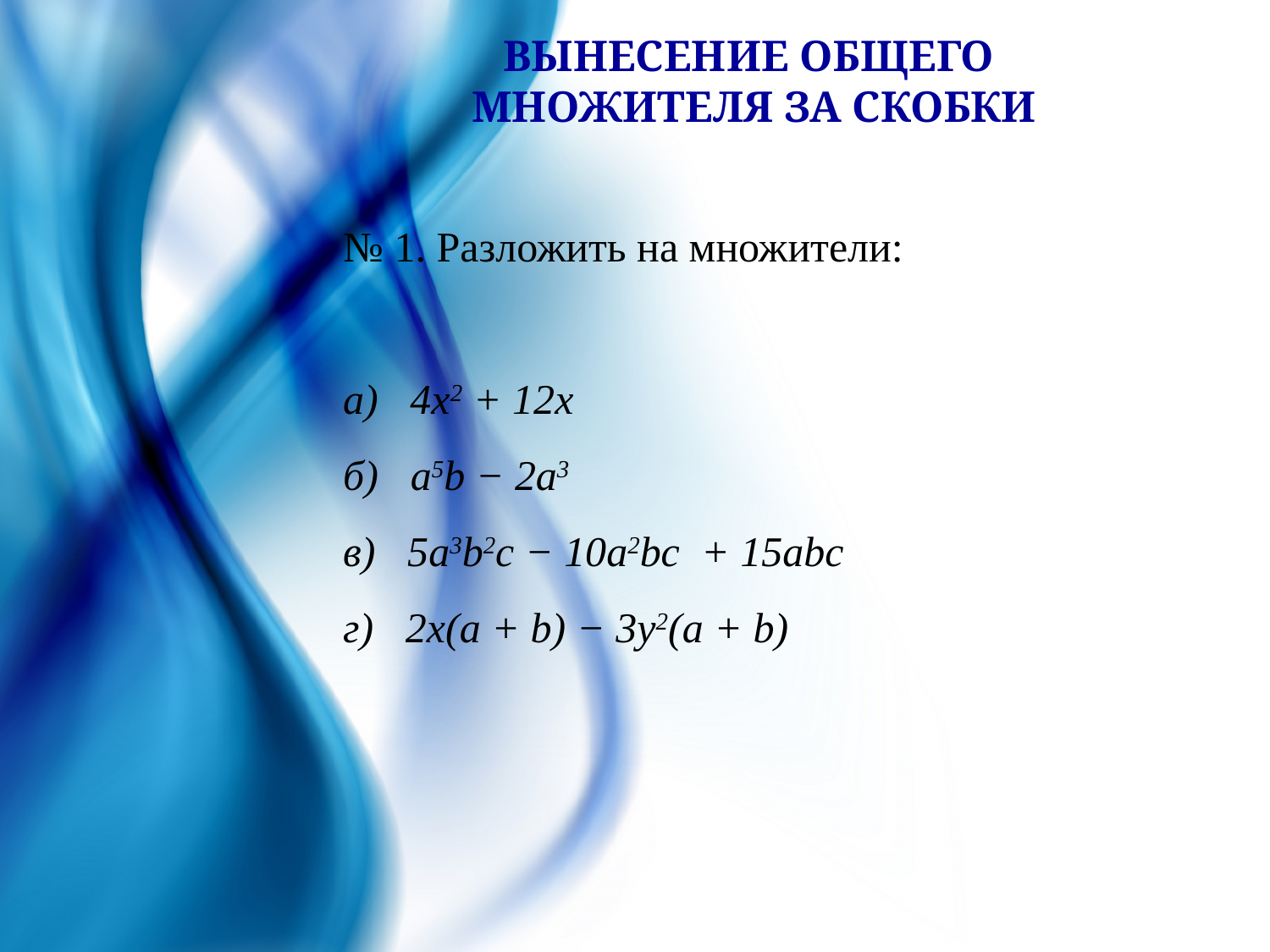

ВЫНЕСЕНИЕ ОБЩЕГО
МНОЖИТЕЛЯ ЗА СКОБКИ
№ 1. Разложить на множители:

а)   4х2 + 12х
б)   a5b − 2a3
в)   5a3b2c − 10a2bc  + 15abc
г)   2x(a + b) − 3y2(a + b)